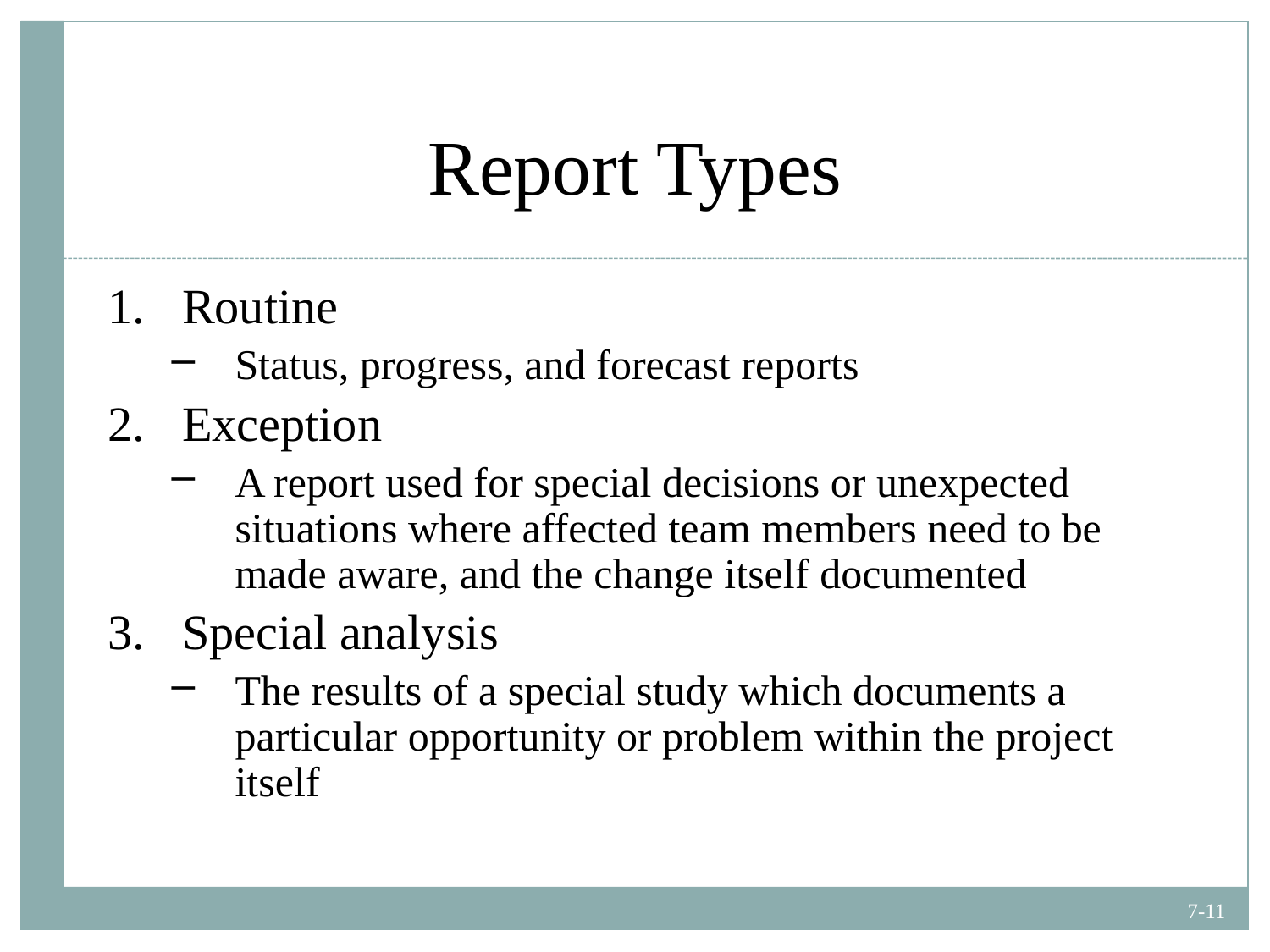

# Report Types
Routine
Status, progress, and forecast reports
Exception
A report used for special decisions or unexpected situations where affected team members need to be made aware, and the change itself documented
Special analysis
The results of a special study which documents a particular opportunity or problem within the project itself